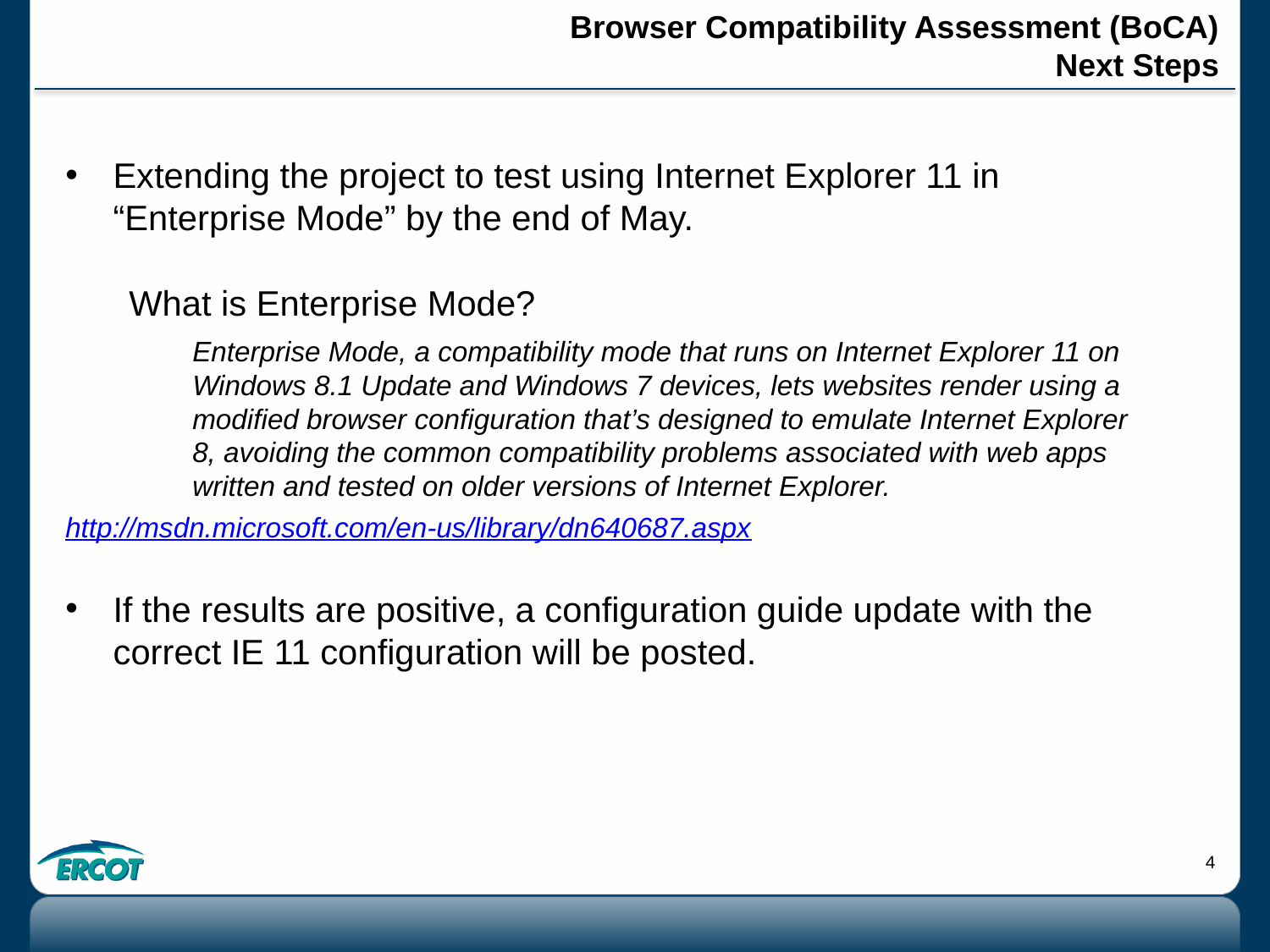

# Browser Compatibility Assessment (BoCA) Next Steps

Extending the project to test using Internet Explorer 11 in “Enterprise Mode” by the end of May.
What is Enterprise Mode?
Enterprise Mode, a compatibility mode that runs on Internet Explorer 11 on Windows 8.1 Update and Windows 7 devices, lets websites render using a modified browser configuration that’s designed to emulate Internet Explorer 8, avoiding the common compatibility problems associated with web apps written and tested on older versions of Internet Explorer.
http://msdn.microsoft.com/en-us/library/dn640687.aspx

If the results are positive, a configuration guide update with the correct IE 11 configuration will be posted.